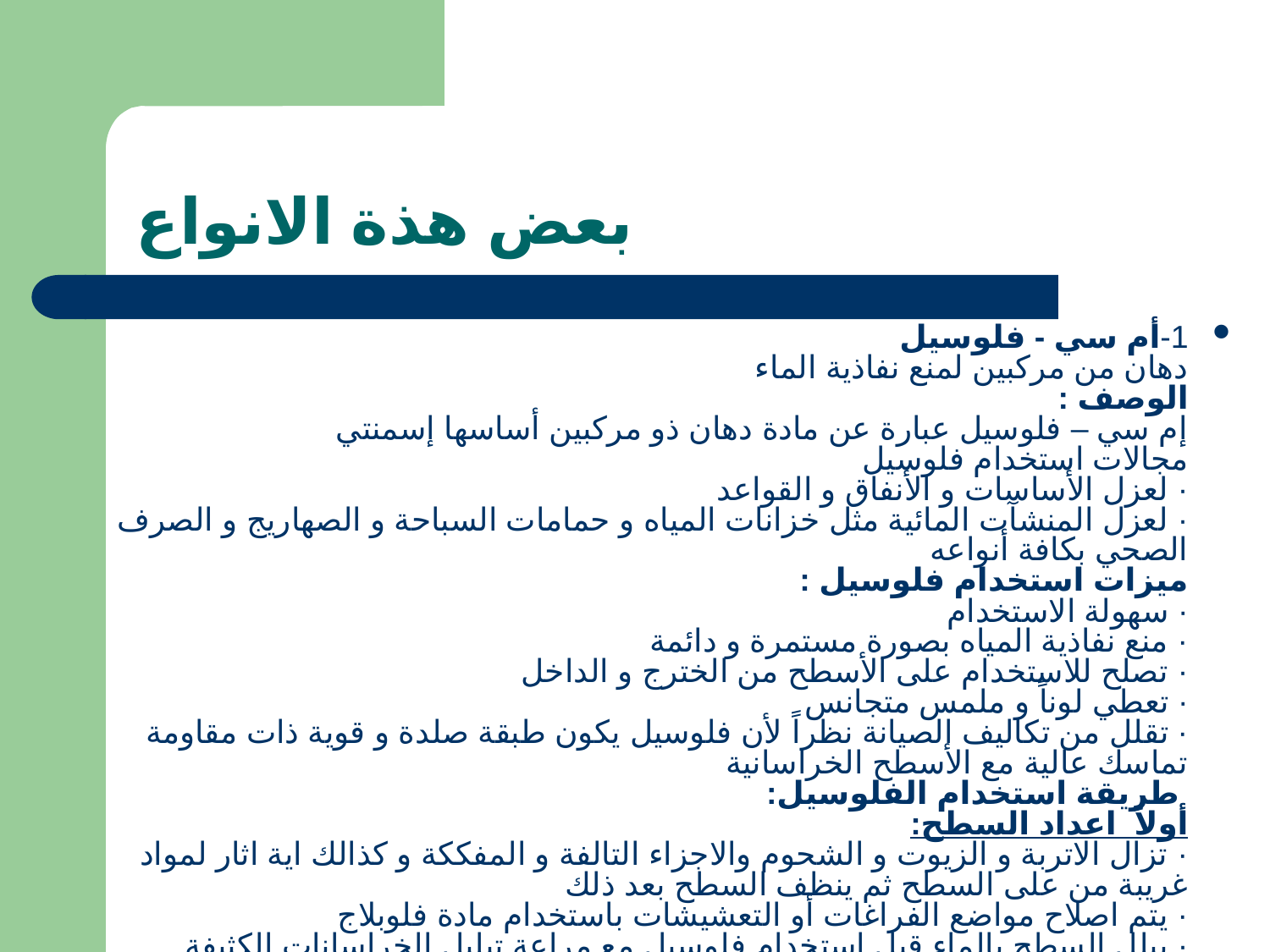

# بعض هذة الانواع
1-أم سي - فلوسيل
دهان من مركبين لمنع نفاذية الماء
الوصف :
إم سي – فلوسيل عبارة عن مادة دهان ذو مركبين أساسها إسمنتي
مجالات استخدام فلوسيل
· لعزل الأساسات و الأنفاق و القواعد
· لعزل المنشآت المائية مثل خزانات المياه و حمامات السباحة و الصهاريج و الصرف الصحي بكافة أنواعه
ميزات استخدام فلوسيل :
· سهولة الاستخدام
· منع نفاذية المياه بصورة مستمرة و دائمة
· تصلح للاستخدام على الأسطح من الخترج و الداخل
· تعطي لوناً و ملمس متجانس
· تقلل من تكاليف الصيانة نظراً لأن فلوسيل يكون طبقة صلدة و قوية ذات مقاومة تماسك عالية مع الأسطح الخراسانية
 طريقة استخدام الفلوسيل:
أولاً_اعداد السطح:
· تزال الاتربة و الزيوت و الشحوم والاجزاء التالفة و المفككة و كذالك اية اثار لمواد غريبة من على السطح ثم ينظف السطح بعد ذلك
· يتم اصلاح مواضع الفراغات أو التعشيشات باستخدام مادة فلوبلاج
· يبلل السطح بالماء قبل استخدام فلوسيل مع مراعة تبليل الخراسانات الكثيفة مرتين على الاقل و الايقل الزمن الفاصل بينهما عن 30 دقيقة